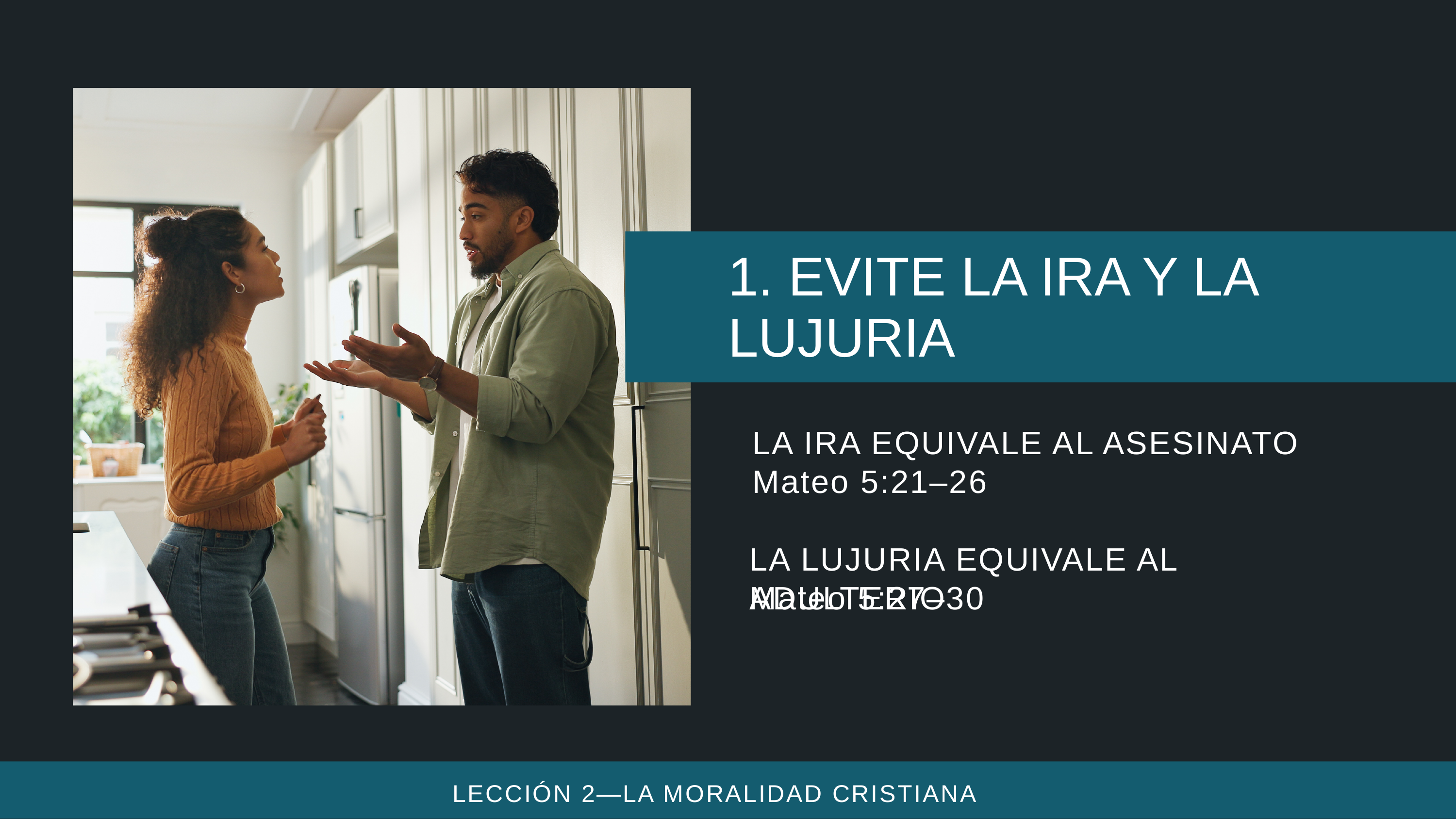

LA IRA EQUIVALE AL ASESINATO
Mateo 5:21–26
LA LUJURIA EQUIVALE AL ADULTERIO
Mateo 5:27–30